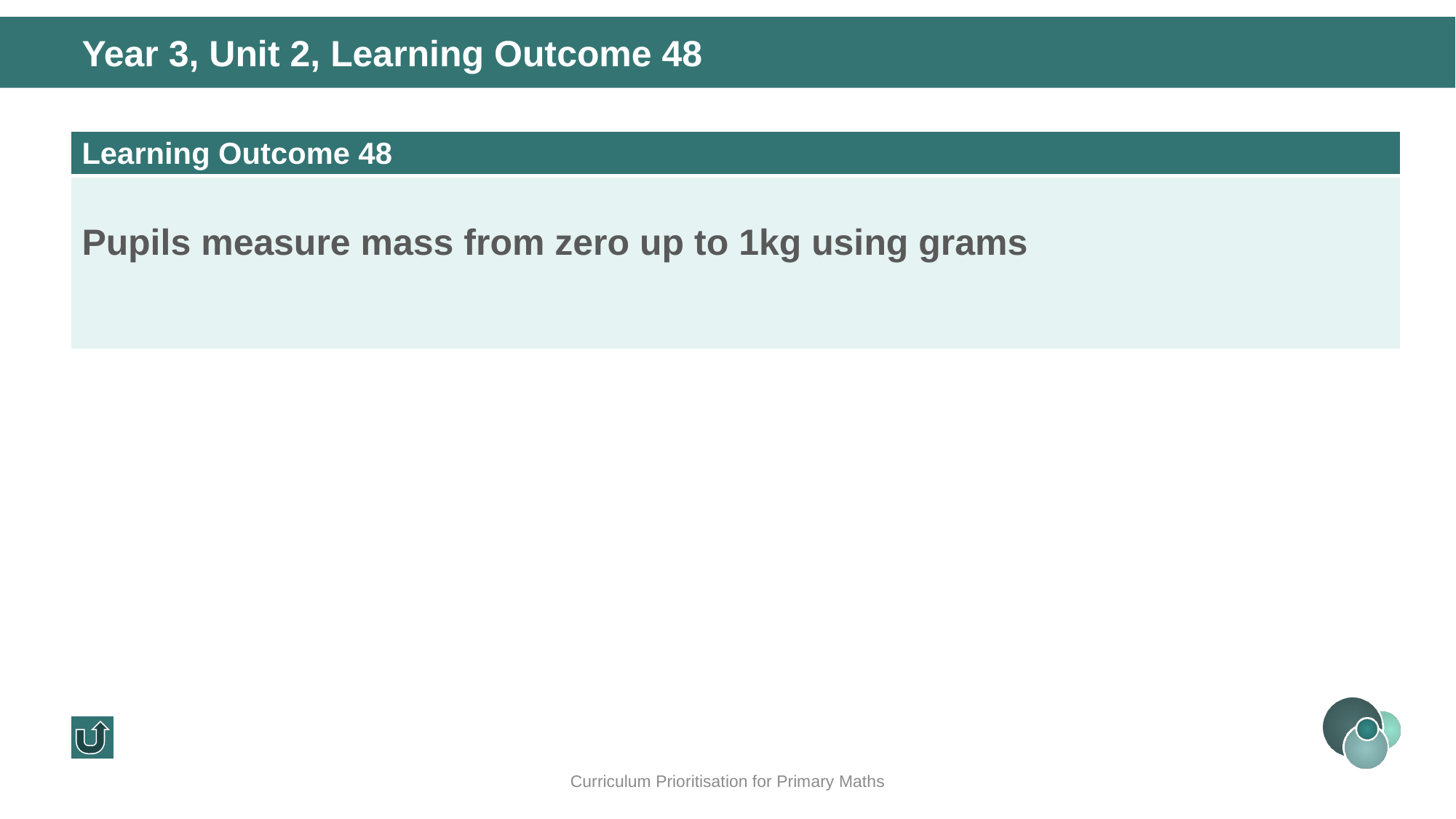

Year 3, Unit 2, Learning Outcome 48
| Learning Outcome 48 |
| --- |
| Pupils measure mass from zero up to 1kg using grams |

Curriculum Prioritisation for Primary Maths